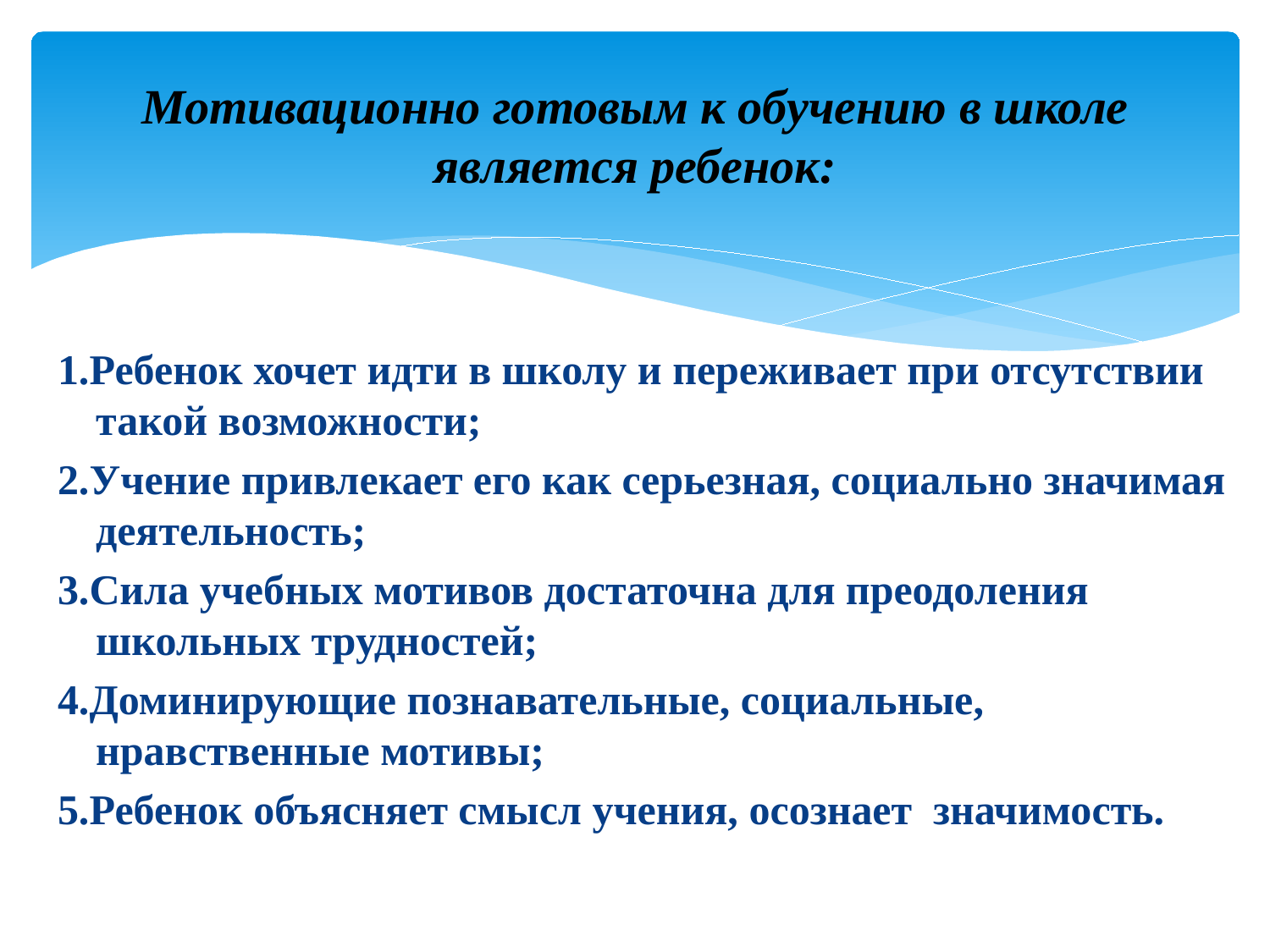

# Мотивационно готовым к обучению в школе является ребенок:
1.Ребенок хочет идти в школу и переживает при отсутствии такой возможности;
2.Учение привлекает его как серьезная, социально значимая деятельность;
3.Сила учебных мотивов достаточна для преодоления школьных трудностей;
4.Доминирующие познавательные, социальные, нравственные мотивы;
5.Ребенок объясняет смысл учения, осознает  значимость.